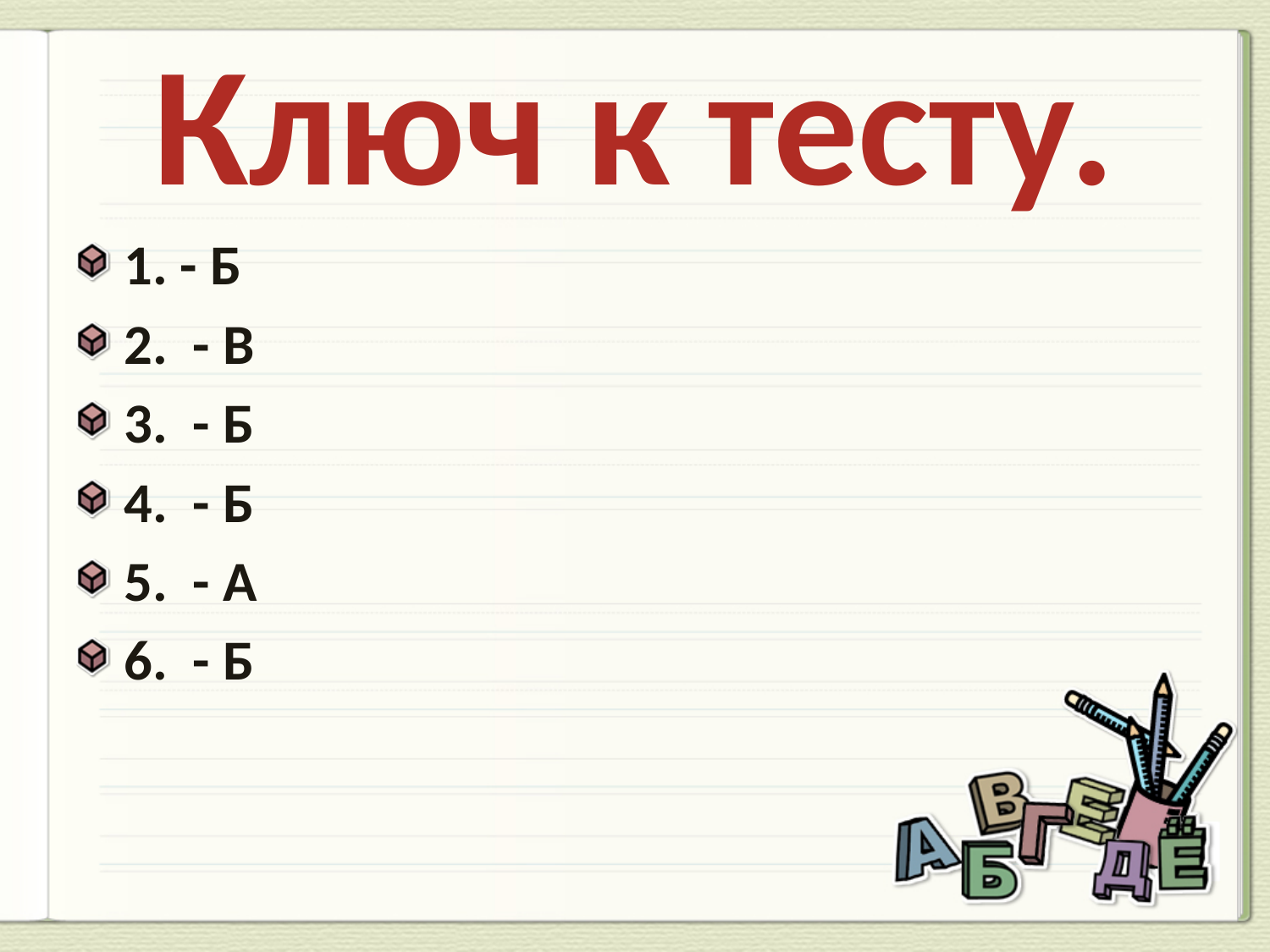

# Ключ к тесту.
1. - Б
2.  - В
3.  - Б
4.  - Б
5.  - А
6.  - Б